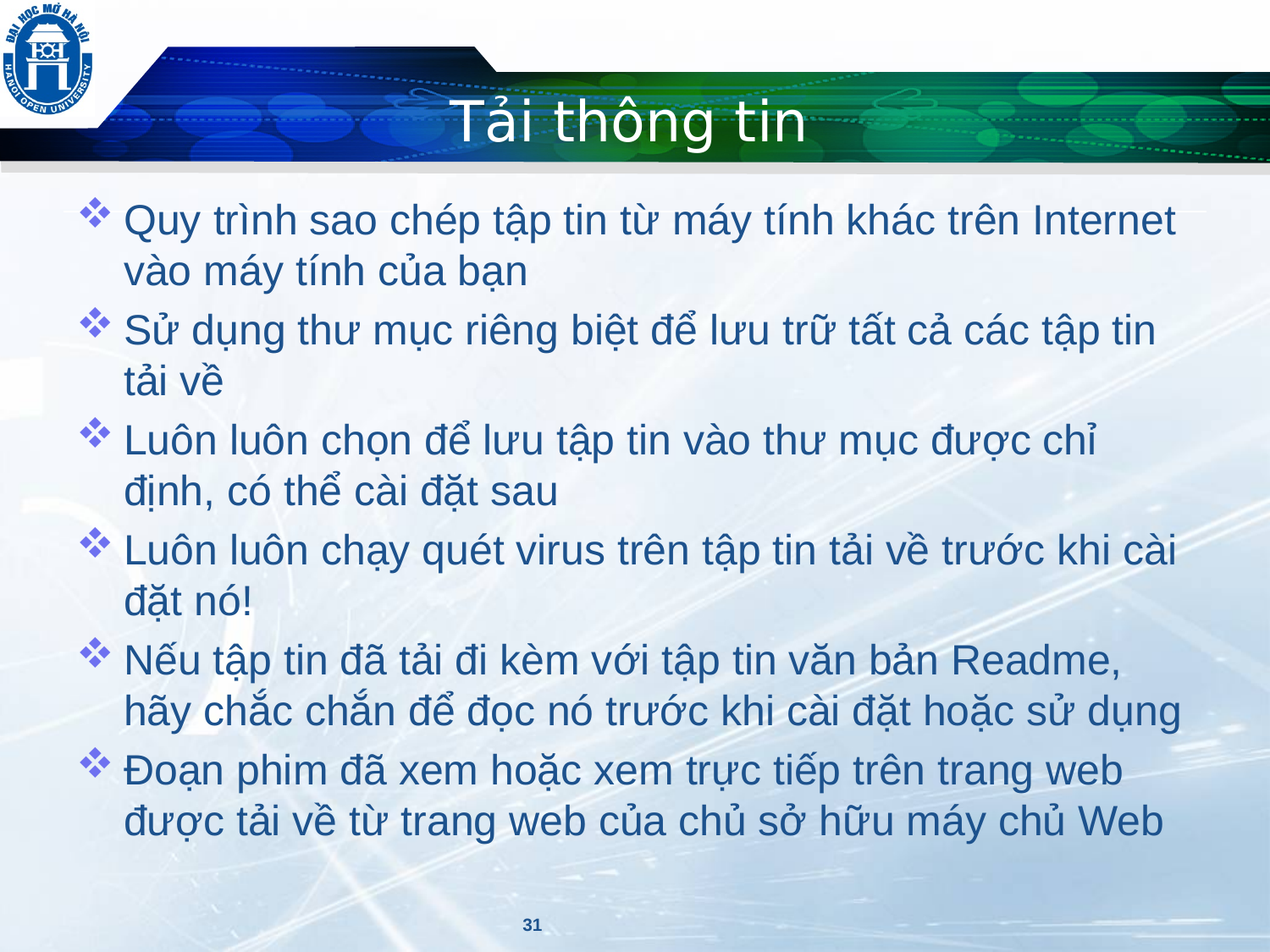

# Tải thông tin
Quy trình sao chép tập tin từ máy tính khác trên Internet vào máy tính của bạn
Sử dụng thư mục riêng biệt để lưu trữ tất cả các tập tin tải về
Luôn luôn chọn để lưu tập tin vào thư mục được chỉ định, có thể cài đặt sau
Luôn luôn chạy quét virus trên tập tin tải về trước khi cài đặt nó!
Nếu tập tin đã tải đi kèm với tập tin văn bản Readme, hãy chắc chắn để đọc nó trước khi cài đặt hoặc sử dụng
Đoạn phim đã xem hoặc xem trực tiếp trên trang web được tải về từ trang web của chủ sở hữu máy chủ Web
31